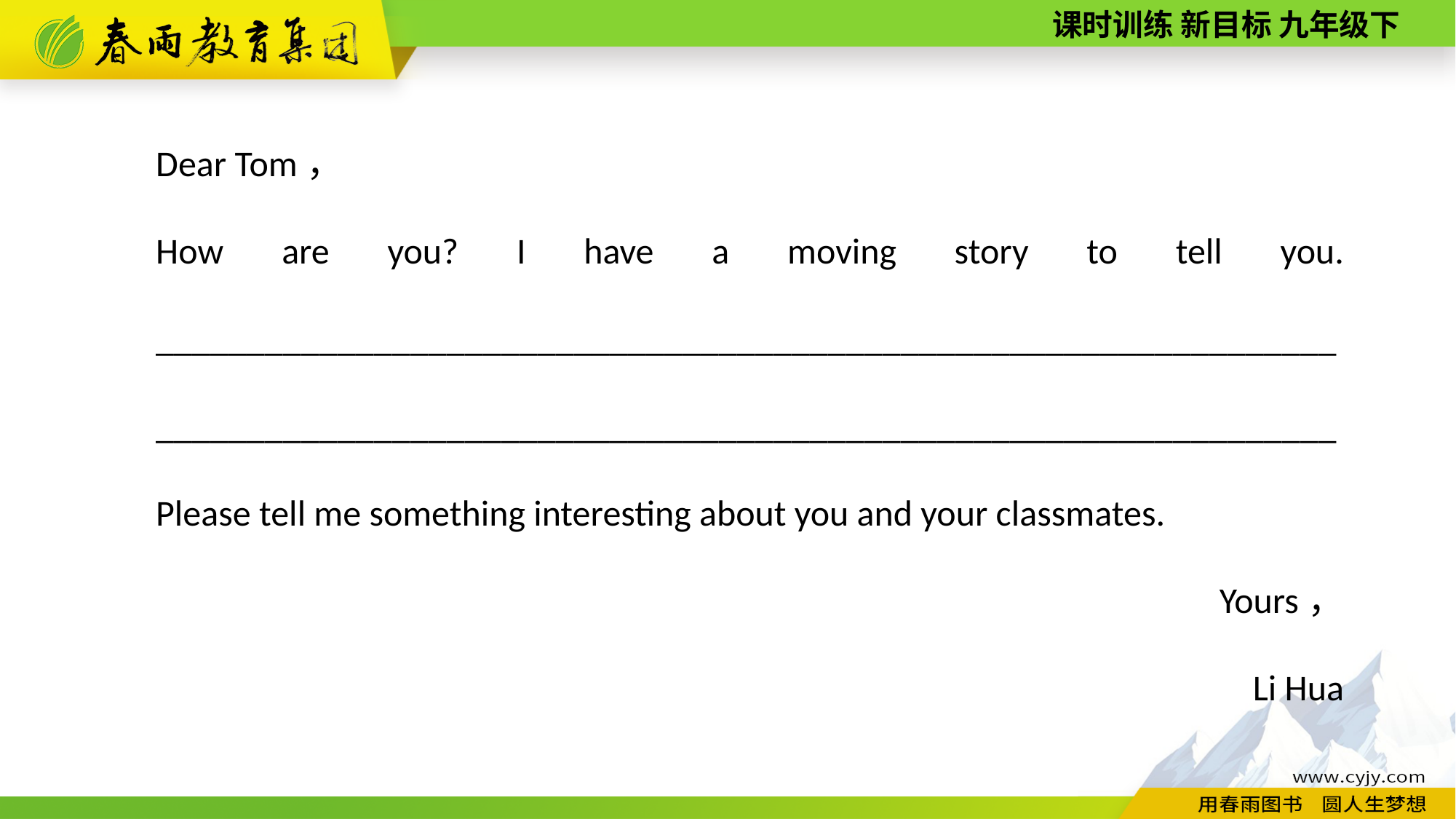

Dear Tom，
How are you? I have a moving story to tell you. _________________________________________________________________
_________________________________________________________________
Please tell me something interesting about you and your classmates.
Yours，
Li Hua